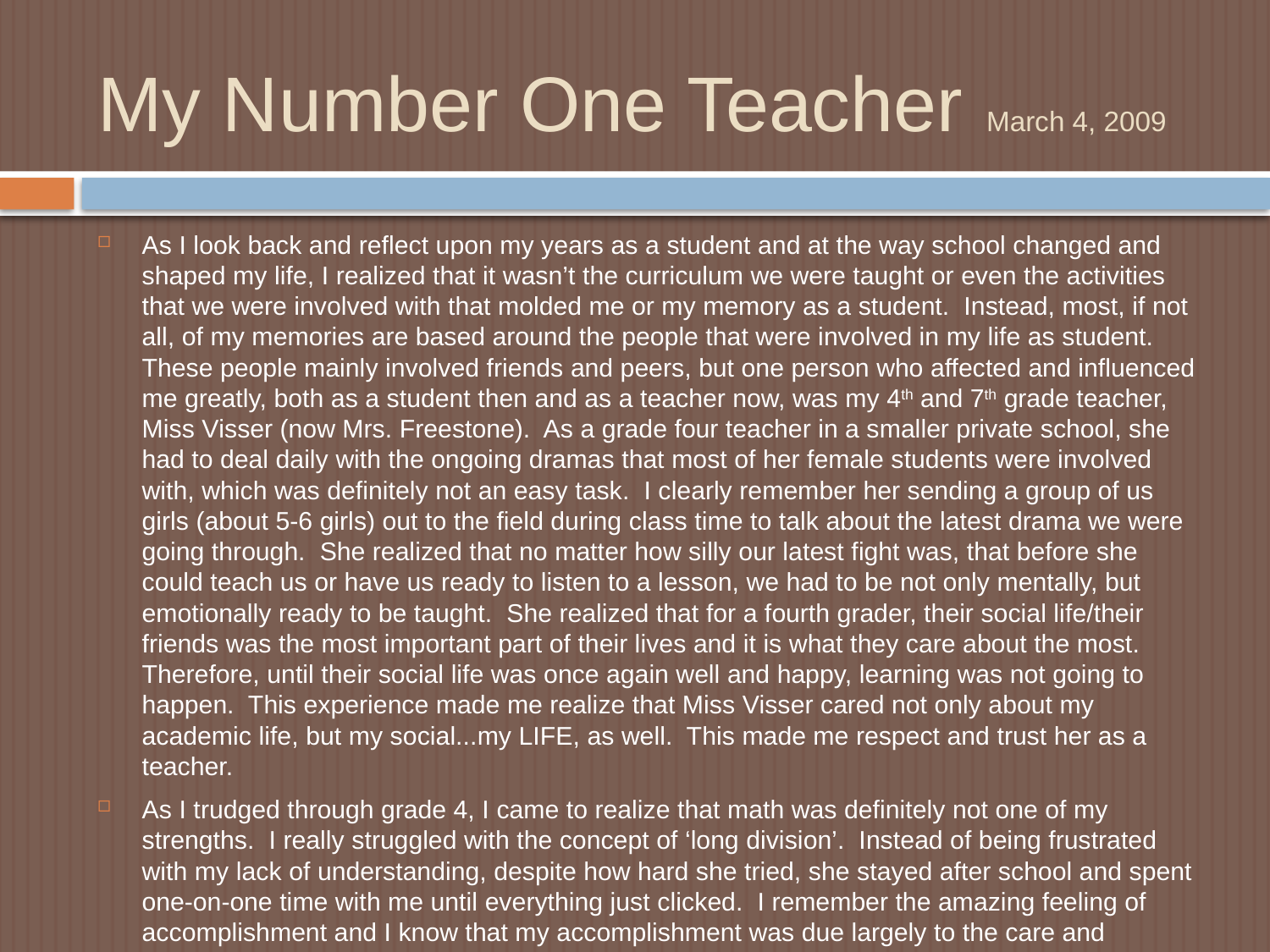

# My Number One Teacher  	March 4, 2009
As I look back and reflect upon my years as a student and at the way school changed and shaped my life, I realized that it wasn’t the curriculum we were taught or even the activities that we were involved with that molded me or my memory as a student.  Instead, most, if not all, of my memories are based around the people that were involved in my life as student.   These people mainly involved friends and peers, but one person who affected and influenced me greatly, both as a student then and as a teacher now, was my 4th and 7th grade teacher, Miss Visser (now Mrs. Freestone).  As a grade four teacher in a smaller private school, she had to deal daily with the ongoing dramas that most of her female students were involved with, which was definitely not an easy task.  I clearly remember her sending a group of us girls (about 5-6 girls) out to the field during class time to talk about the latest drama we were going through.  She realized that no matter how silly our latest fight was, that before she could teach us or have us ready to listen to a lesson, we had to be not only mentally, but emotionally ready to be taught.  She realized that for a fourth grader, their social life/their friends was the most important part of their lives and it is what they care about the most.  Therefore, until their social life was once again well and happy, learning was not going to happen.  This experience made me realize that Miss Visser cared not only about my academic life, but my social...my LIFE, as well.  This made me respect and trust her as a teacher.
As I trudged through grade 4, I came to realize that math was definitely not one of my strengths.  I really struggled with the concept of ‘long division’.  Instead of being frustrated with my lack of understanding, despite how hard she tried, she stayed after school and spent one-on-one time with me until everything just clicked.  I remember the amazing feeling of accomplishment and I know that my accomplishment was due largely to the care and patience that Miss Visser showed me.  I accomplished because she believed in me and believed that I was worth the time and effort she spent on me.